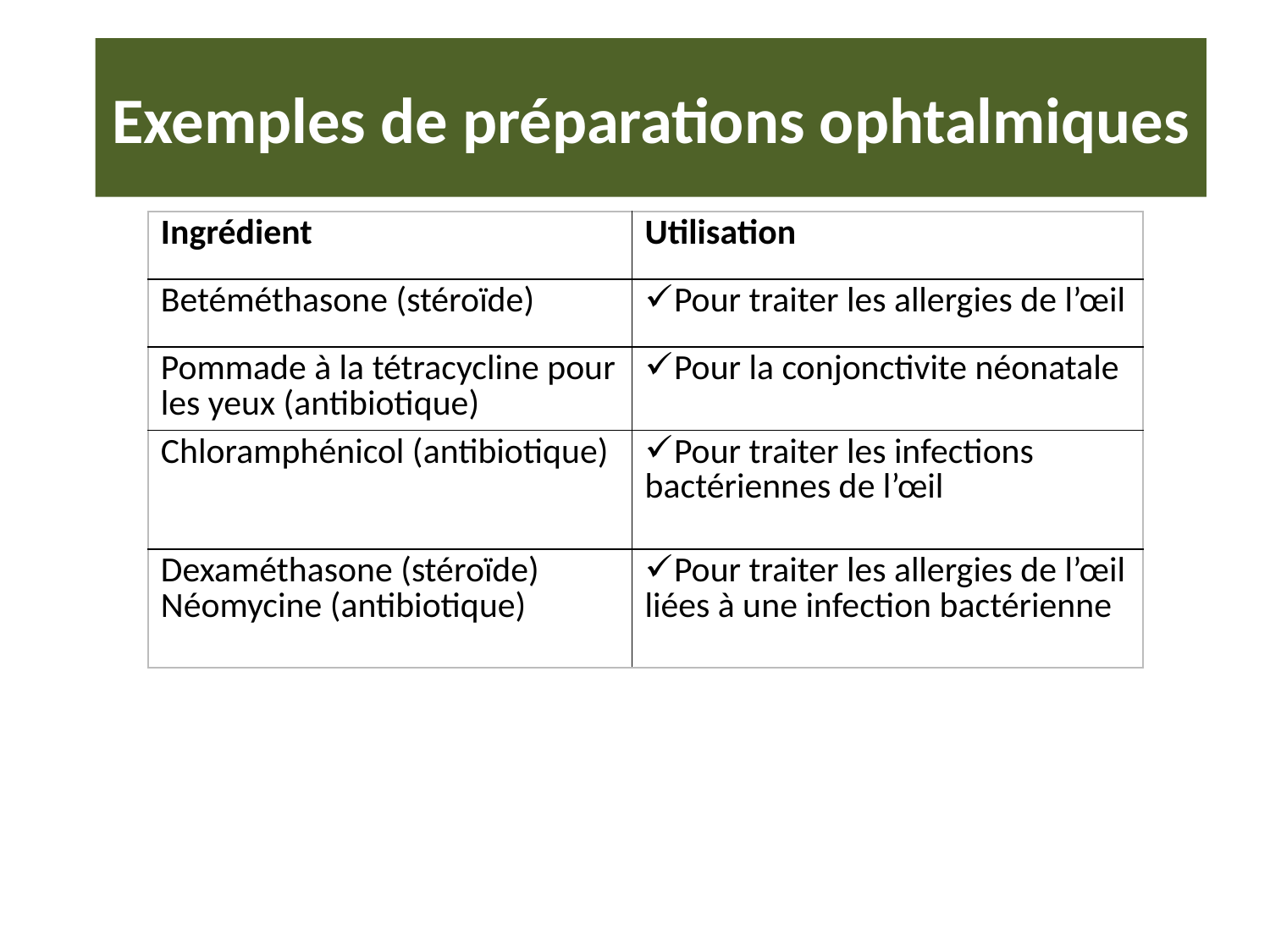

# Exemples de préparations ophtalmiques
| Ingrédient | Utilisation |
| --- | --- |
| Betéméthasone (stéroïde) | Pour traiter les allergies de l’œil |
| Pommade à la tétracycline pour les yeux (antibiotique) | Pour la conjonctivite néonatale |
| Chloramphénicol (antibiotique) | Pour traiter les infections bactériennes de l’œil |
| Dexaméthasone (stéroïde) Néomycine (antibiotique) | Pour traiter les allergies de l’œil liées à une infection bactérienne |